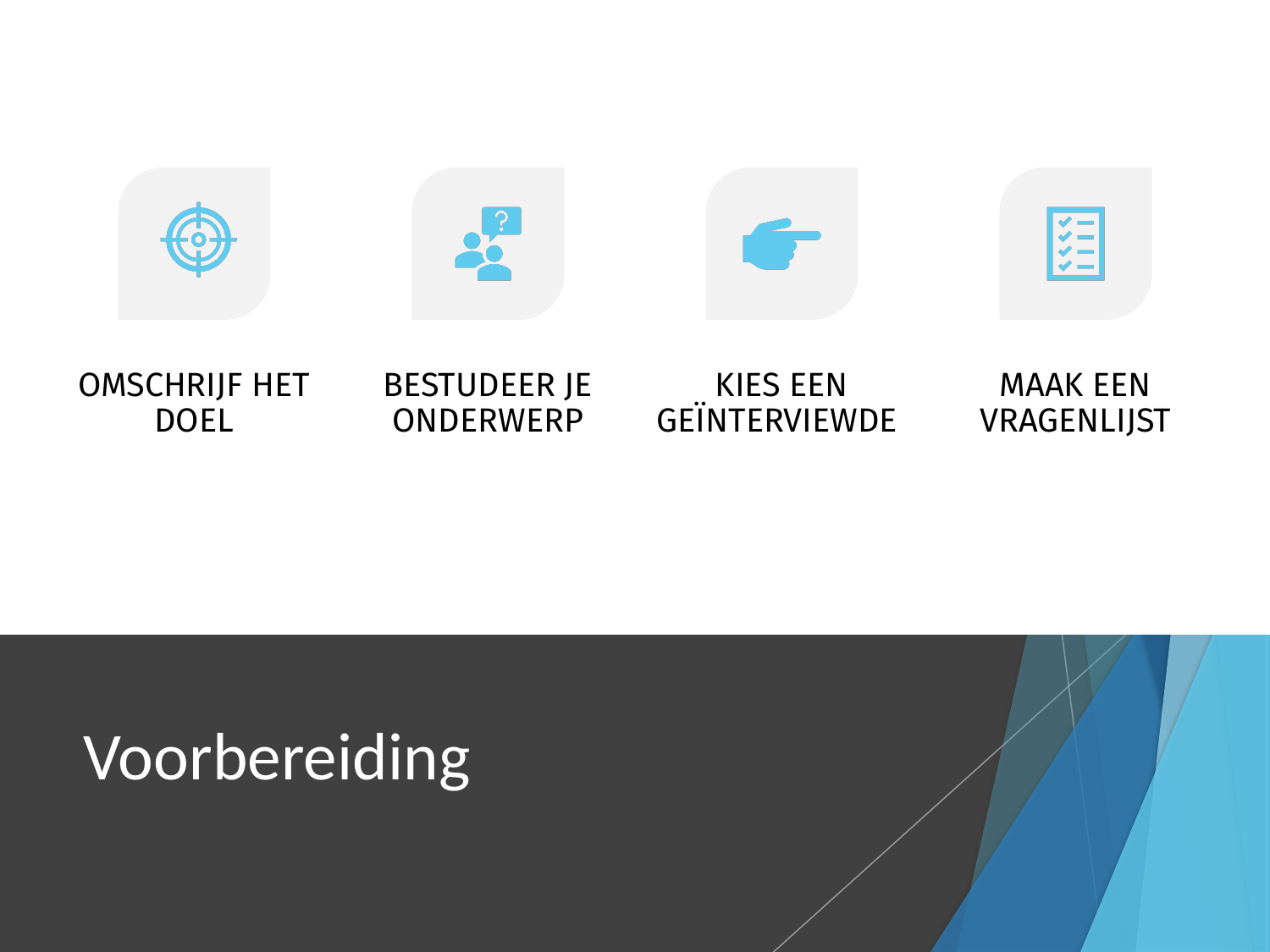

Omschrijf het doel
Bestudeer je onderwerp
Kies een geïnterviewde
Maak een vragenlijst

# Voorbereiding